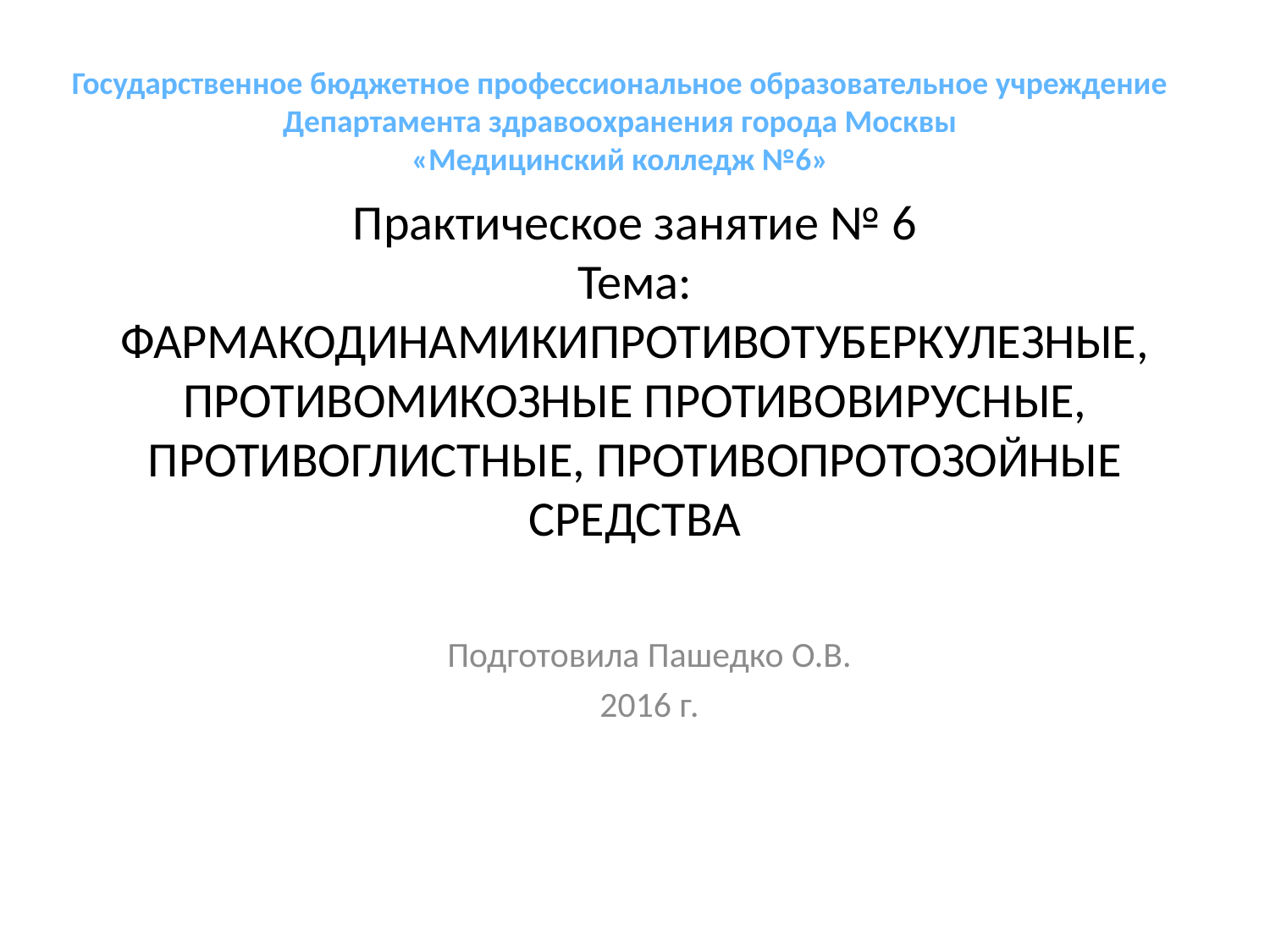

Государственное бюджетное профессиональное образовательное учреждение
Департамента здравоохранения города Москвы
«Медицинский колледж №6»

# Практическое занятие № 6 Тема: ФАРМАКОДИНАМИКИПРОТИВОТУБЕРКУЛЕЗНЫЕ, ПРОТИВОМИКОЗНЫЕ ПРОТИВОВИРУСНЫЕ, ПРОТИВОГЛИСТНЫЕ, ПРОТИВОПРОТОЗОЙНЫЕ СРЕДСТВА
Подготовила Пашедко О.В.
2016 г.